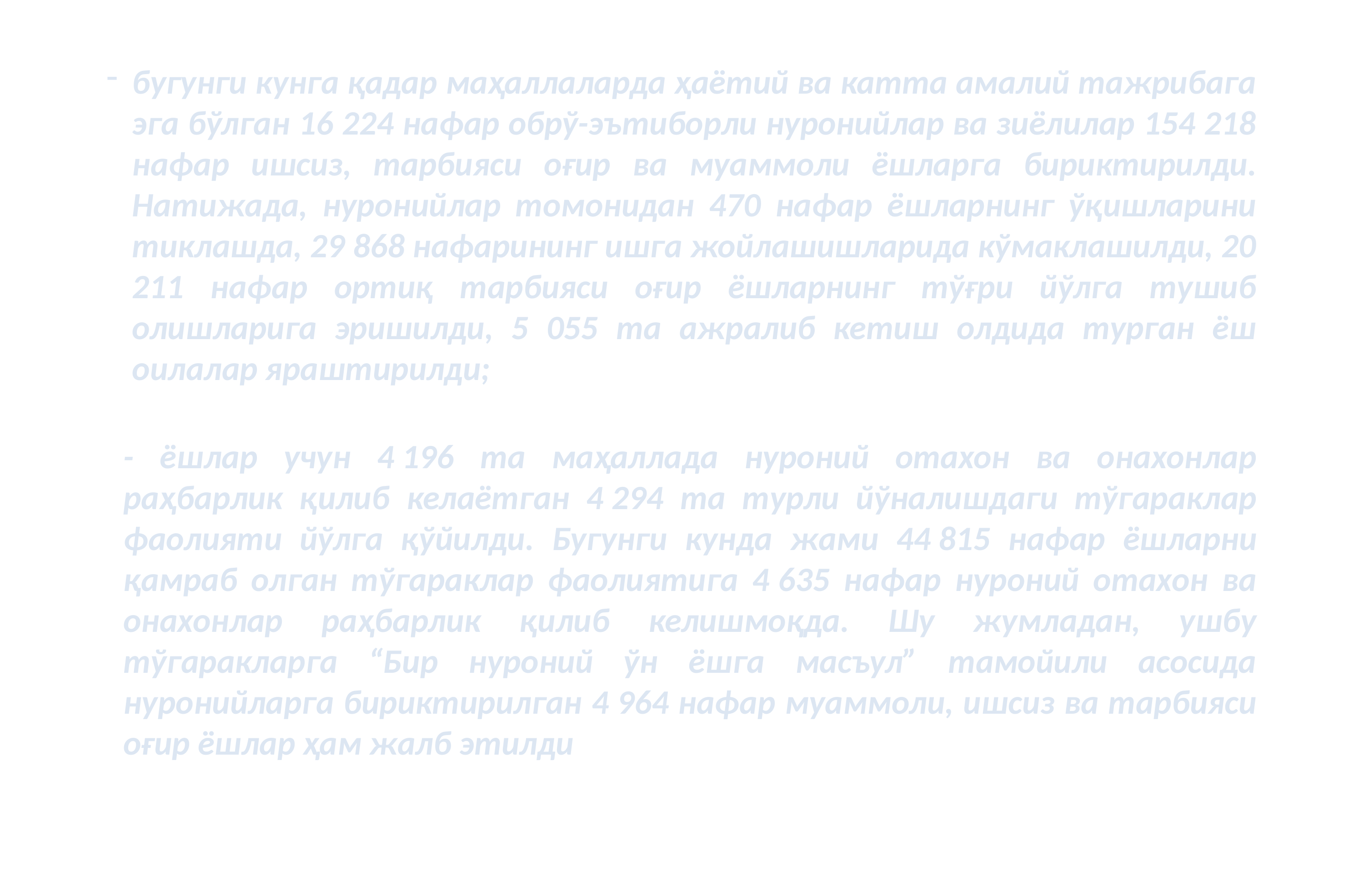

бугунги кунга қадар маҳаллаларда ҳаётий ва катта амалий тажрибага эга бўлган 16 224 нафар обрў-эътиборли нуронийлар ва зиёлилар 154 218 нафар ишсиз, тарбияси oғиp ва муаммоли ёшларга бириктирилди. Натижада, нуронийлар томонидан 470 нафар ёшларнинг ўқишларини тиклашда, 29 868 нафарининг ишга жойлашишларида кўмаклашилди, 20 211 нафар ортиқ тарбияси оғир ёшларнинг тўғри йўлга тушиб олишларига эришилди, 5 055 та ажралиб кетиш олдида турган ёш оилалар яраштирилди;

- ёшлар учун 4 196 та маҳаллада нуроний отахон ва онахонлар раҳбарлик қилиб келаётган 4 294 та турли йўналишдаги тўгараклар фаолияти йўлга қўйилди. Бугунги кунда жами 44 815 нафар ёшларни қамраб олган тўгараклар фаолиятига 4 635 нафар нуроний отахон ва онахонлар раҳбарлик қилиб келишмоқда. Шу жумладан, ушбу тўгаракларга “Бир нуроний ўн ёшга масъул” тамойили асосида нуронийларга бириктирилган 4 964 нафар муаммоли, ишсиз ва тарбияси оғир ёшлар ҳам жалб этилди